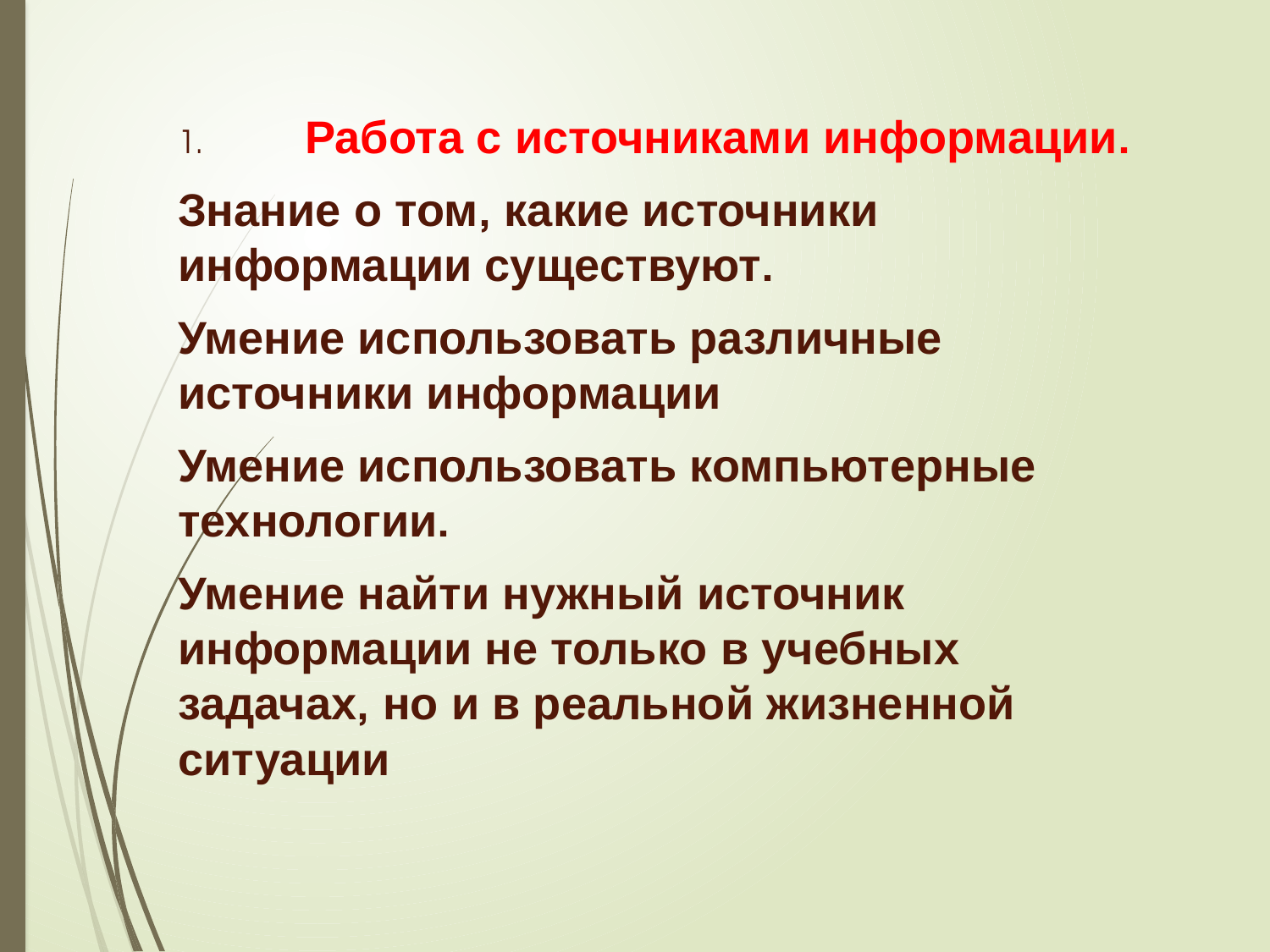

#
1.	Работа с источниками информации.
Знание о том, какие источники информации существуют.
Умение использовать различные источники информации
Умение использовать компьютерные технологии.
Умение найти нужный источник информации не только в учебных задачах, но и в реальной жизненной ситуации